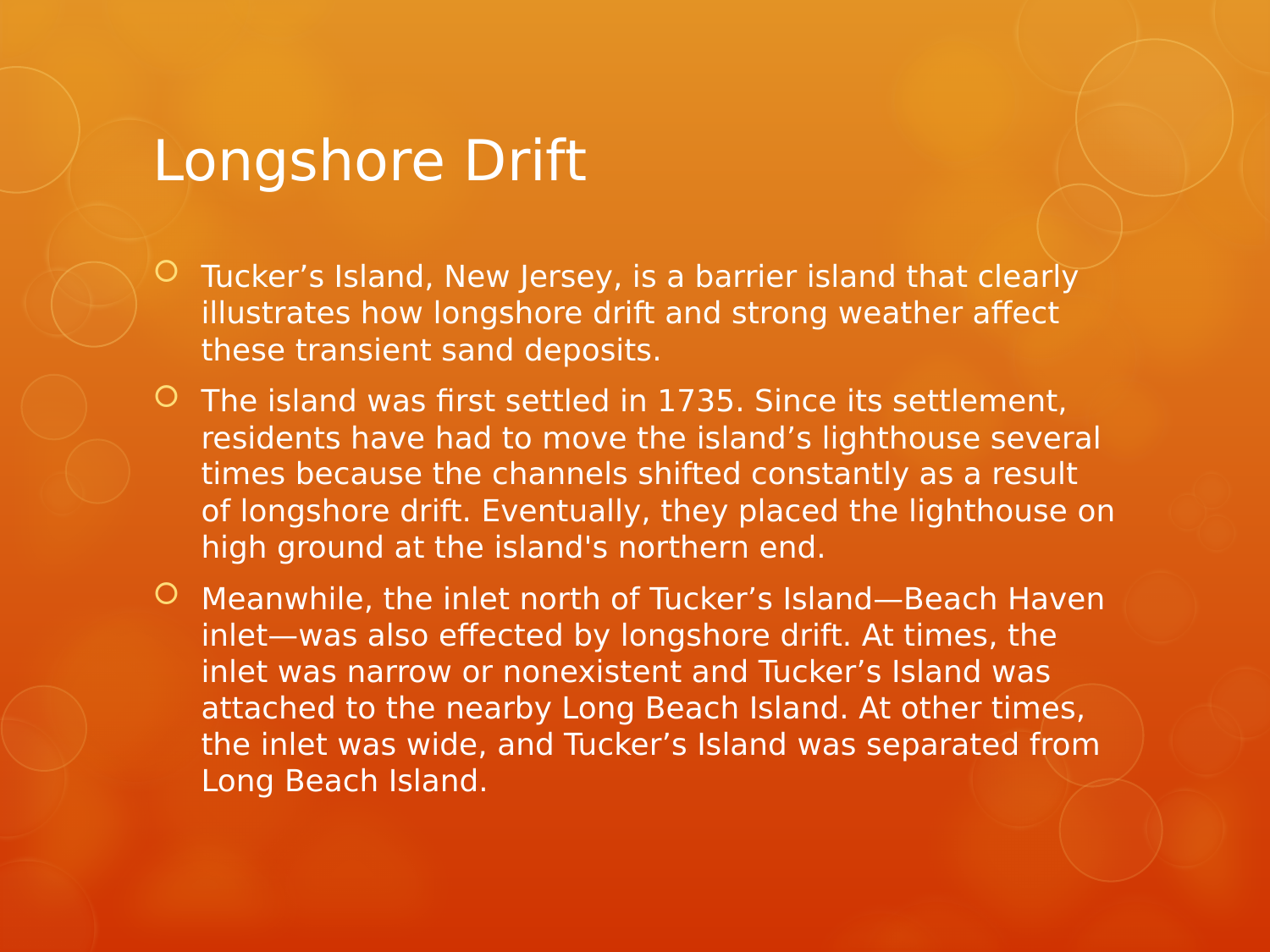

# Longshore Drift
Tucker’s Island, New Jersey, is a barrier island that clearly illustrates how longshore drift and strong weather affect these transient sand deposits.
The island was first settled in 1735. Since its settlement, residents have had to move the island’s lighthouse several times because the channels shifted constantly as a result of longshore drift. Eventually, they placed the lighthouse on high ground at the island's northern end.
Meanwhile, the inlet north of Tucker’s Island—Beach Haven inlet—was also effected by longshore drift. At times, the inlet was narrow or nonexistent and Tucker’s Island was attached to the nearby Long Beach Island. At other times, the inlet was wide, and Tucker’s Island was separated from Long Beach Island.